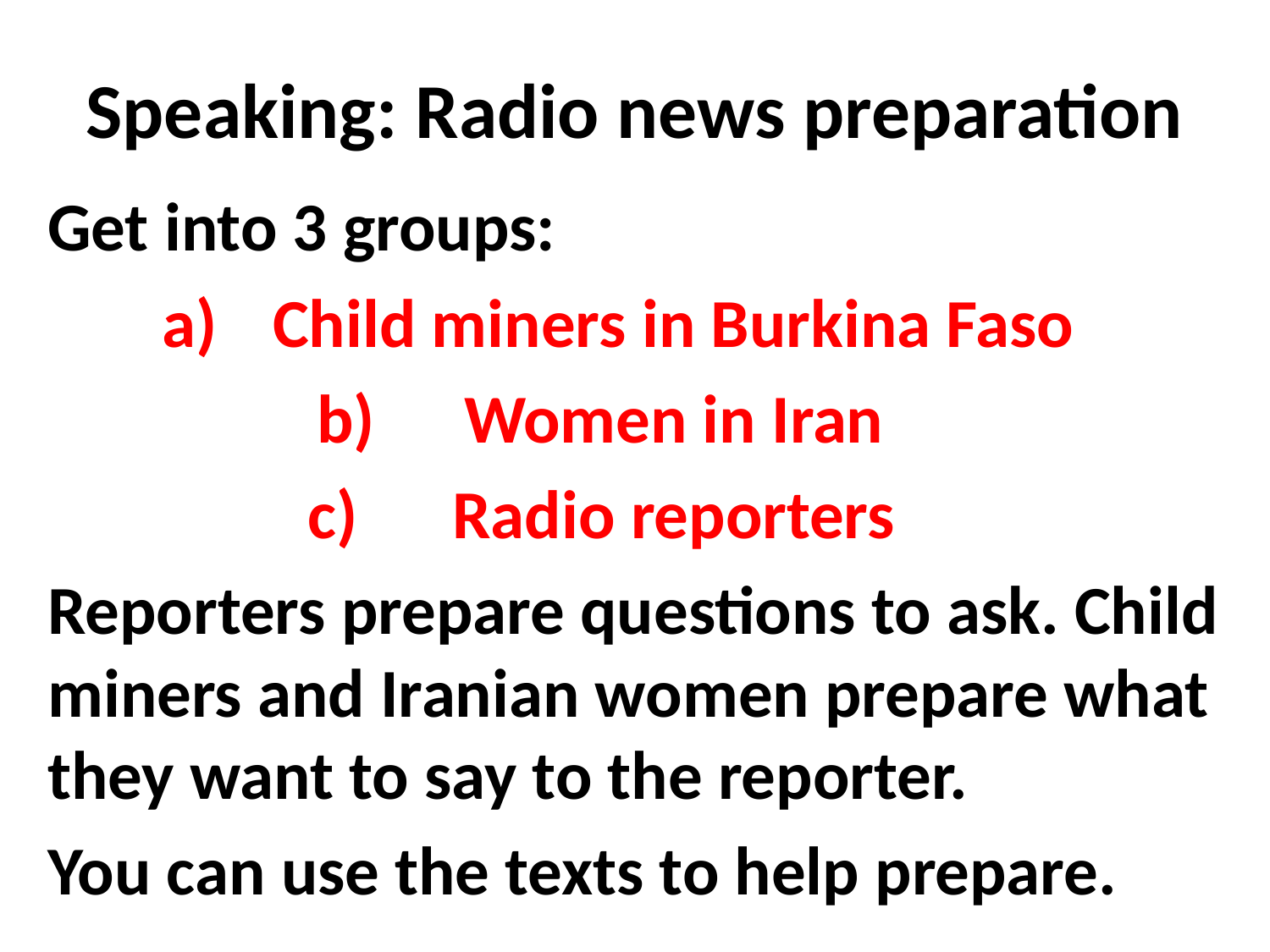

# Speaking: Radio news preparation
Get into 3 groups:
Child miners in Burkina Faso
Women in Iran
Radio reporters
Reporters prepare questions to ask. Child miners and Iranian women prepare what they want to say to the reporter.
You can use the texts to help prepare.